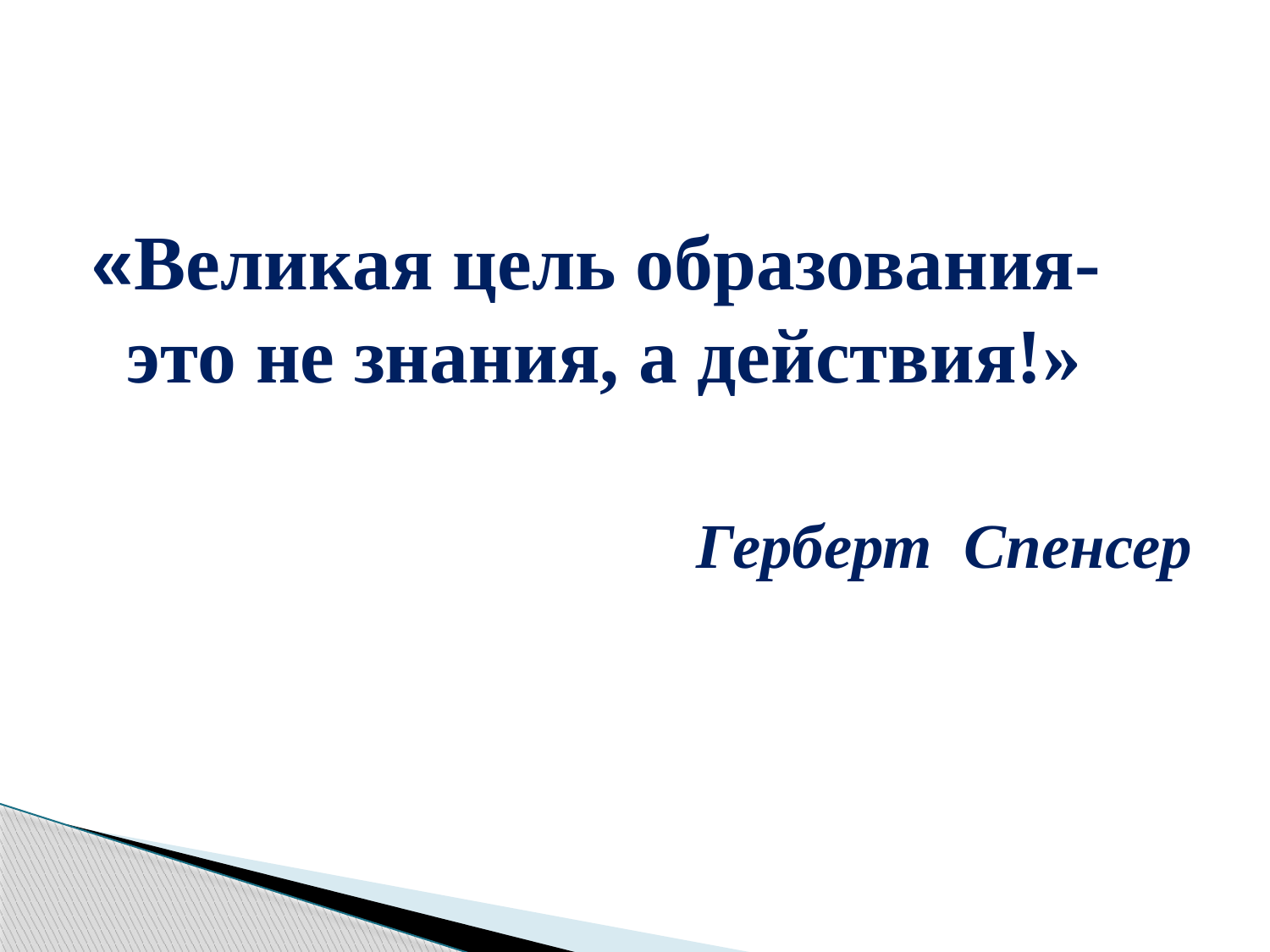

#
«Великая цель образования-
это не знания, а действия!»

                                      Герберт  Спенсер